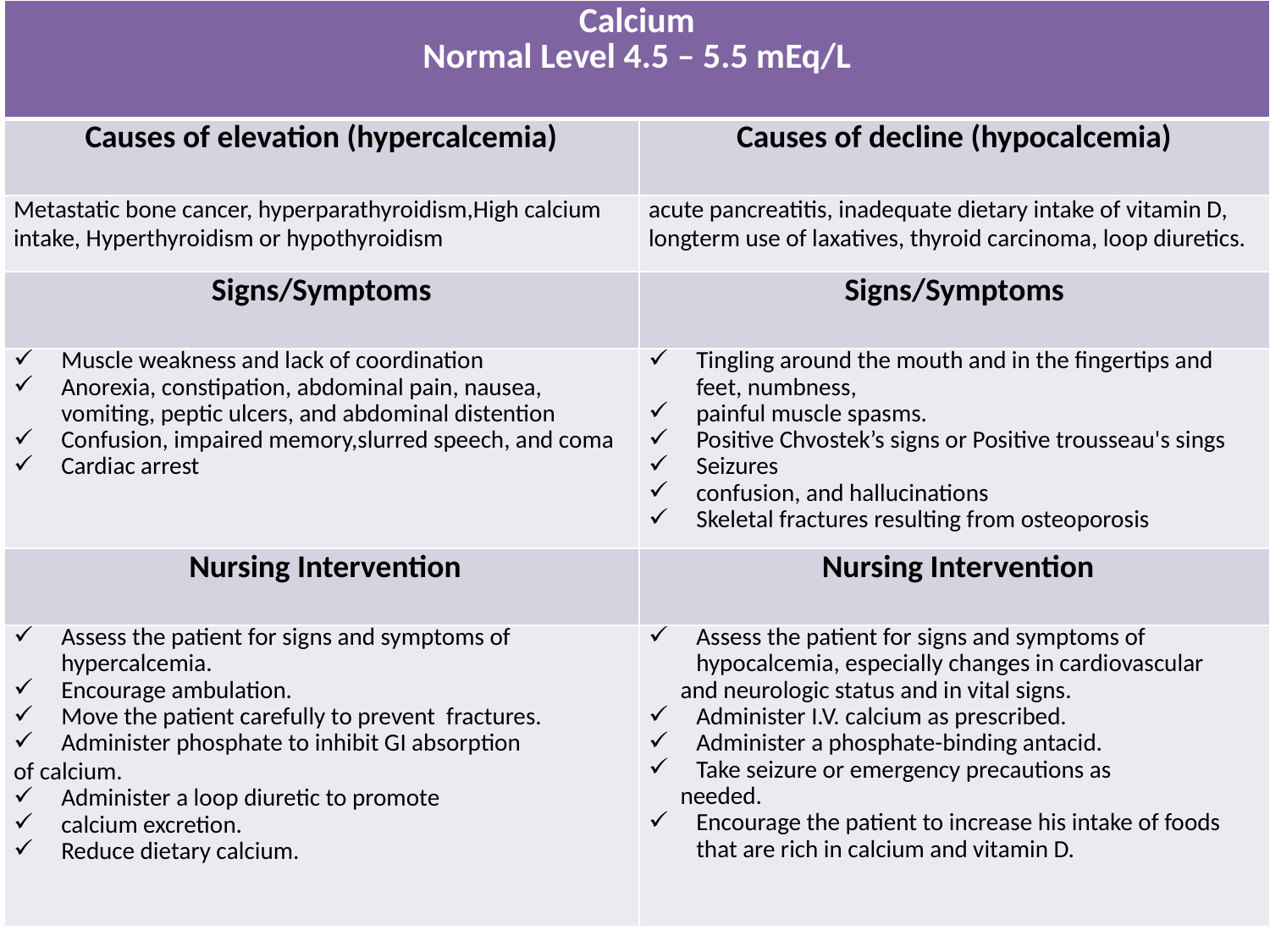

| Calcium Normal Level 4.5 – 5.5 mEq/L |  |
| --- | --- |
| Causes of elevation (hypercalcemia) | Causes of decline (hypocalcemia) |
| Metastatic bone cancer, hyperparathyroidism,High calcium intake, Hyperthyroidism or hypothyroidism | acute pancreatitis, inadequate dietary intake of vitamin D, longterm use of laxatives, thyroid carcinoma, loop diuretics. |
| Signs/Symptoms | Signs/Symptoms |
| Muscle weakness and lack of coordination Anorexia, constipation, abdominal pain, nausea, vomiting, peptic ulcers, and abdominal distention Confusion, impaired memory,slurred speech, and coma Cardiac arrest | Tingling around the mouth and in the fingertips and feet, numbness, painful muscle spasms. Positive Chvostek’s signs or Positive trousseau's sings Seizures confusion, and hallucinations Skeletal fractures resulting from osteoporosis |
| Nursing Intervention | Nursing Intervention |
| Assess the patient for signs and symptoms of hypercalcemia. Encourage ambulation. Move the patient carefully to prevent fractures. Administer phosphate to inhibit GI absorption of calcium. Administer a loop diuretic to promote calcium excretion. Reduce dietary calcium. | Assess the patient for signs and symptoms of hypocalcemia, especially changes in cardiovascular and neurologic status and in vital signs. Administer I.V. calcium as prescribed. Administer a phosphate-binding antacid. Take seizure or emergency precautions as needed. Encourage the patient to increase his intake of foods that are rich in calcium and vitamin D. |
#